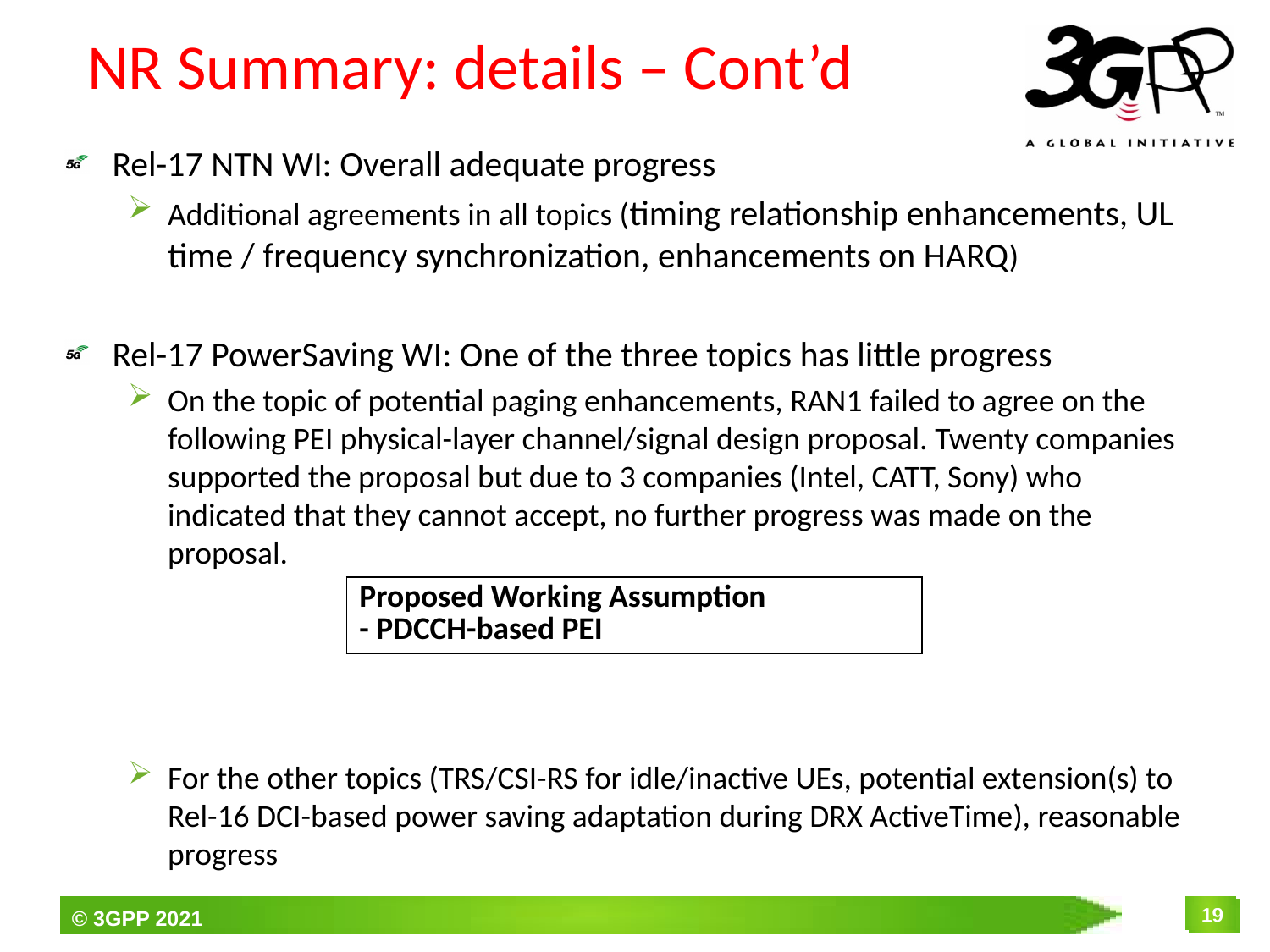

# NR Summary: details – Cont’d
Rel-17 NTN WI: Overall adequate progress
Additional agreements in all topics (timing relationship enhancements, UL time / frequency synchronization, enhancements on HARQ)

Rel-17 PowerSaving WI: One of the three topics has little progress
On the topic of potential paging enhancements, RAN1 failed to agree on the following PEI physical-layer channel/signal design proposal. Twenty companies supported the proposal but due to 3 companies (Intel, CATT, Sony) who indicated that they cannot accept, no further progress was made on the proposal.

For the other topics (TRS/CSI-RS for idle/inactive UEs, potential extension(s) to Rel-16 DCI-based power saving adaptation during DRX ActiveTime), reasonable progress

| Proposed Working Assumption - PDCCH-based PEI |
| --- |
19